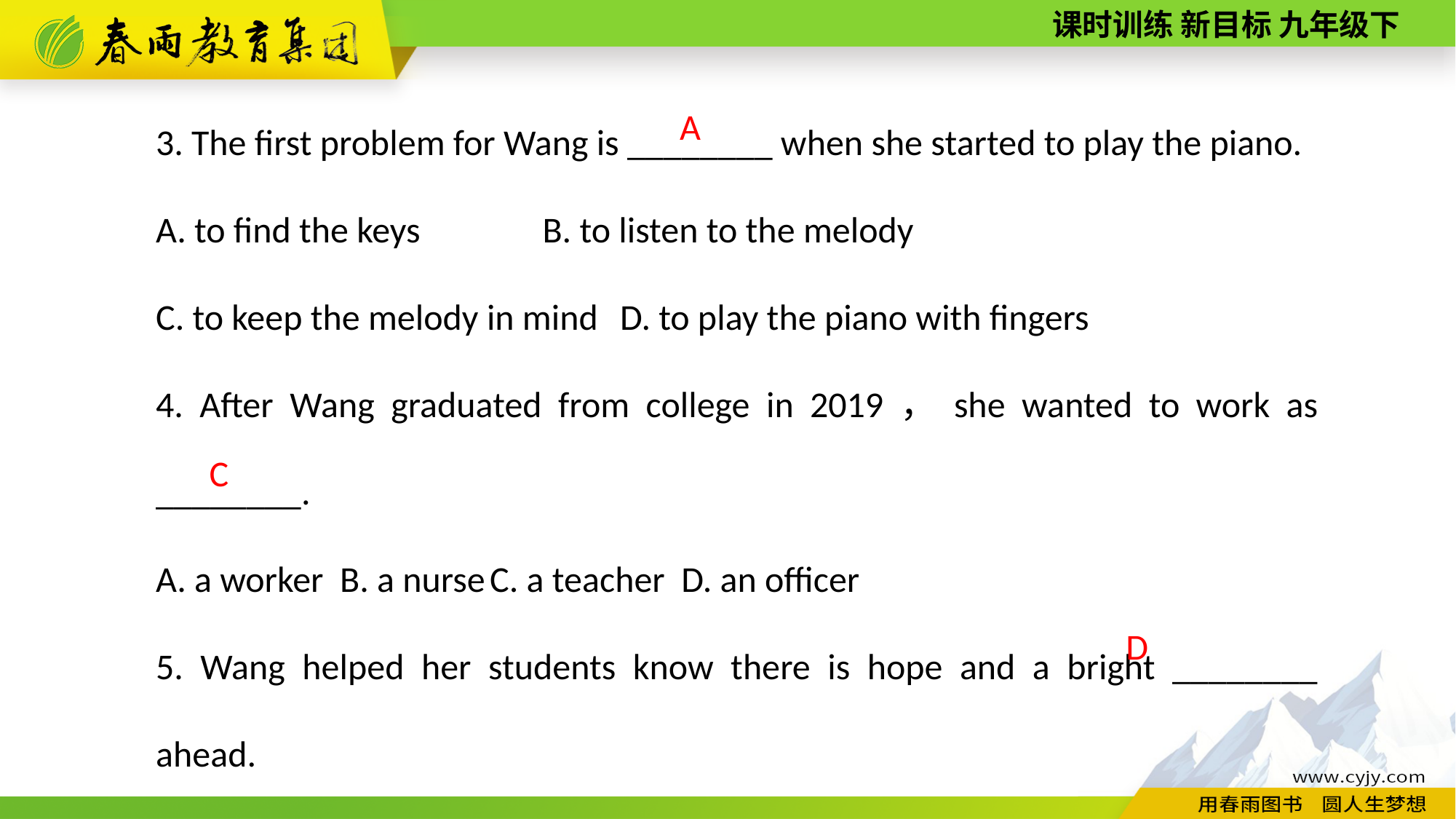

3. The first problem for Wang is ________ when she started to play the piano.
A. to find the keys                            B. to listen to the melody
C. to keep the melody in mind     D. to play the piano with fingers
4. After Wang graduated from college in 2019，she wanted to work as ________.
A. a worker  B. a nurse C. a teacher  D. an officer
5. Wang helped her students know there is hope and a bright ________ ahead.
A. job  B. sun C. road  D. future
A
C
D